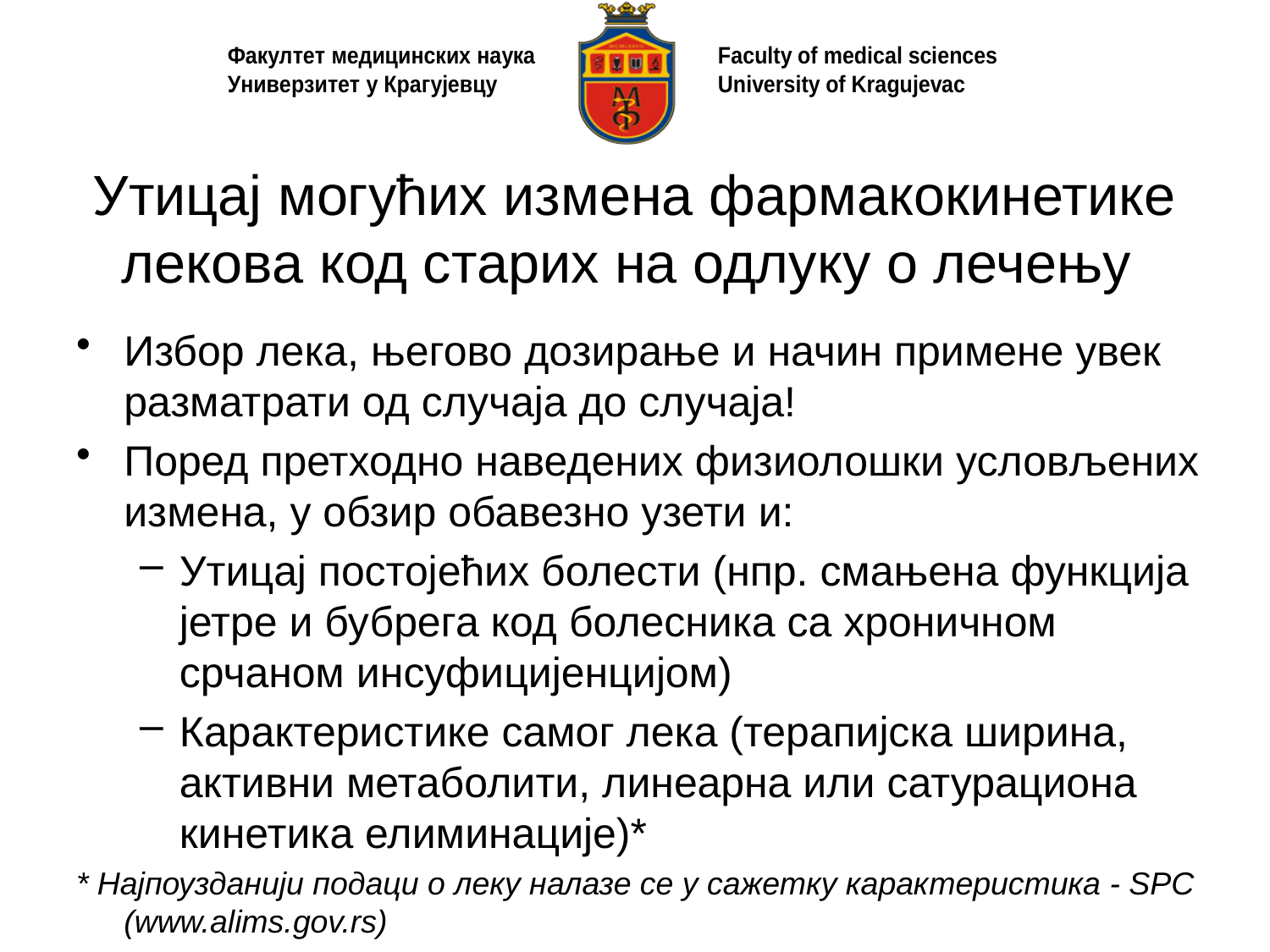

# Утицај могућих измена фармакокинетике лекова код старих на одлуку о лечењу
Избор лека, његово дозирање и начин примене увек разматрати од случаја до случаја!
Поред претходно наведених физиолошки условљених измена, у обзир обавезно узети и:
Утицај постојећих болести (нпр. смањена функција јетре и бубрега код болесника са хроничном срчаном инсуфицијенцијом)
Карактеристике самог лека (терапијска ширина, активни метаболити, линеарна или сатурациона кинетика елиминације)*
* Најпоузданији подаци о леку налазе се у сажетку карактеристика - SPC (www.alims.gov.rs)